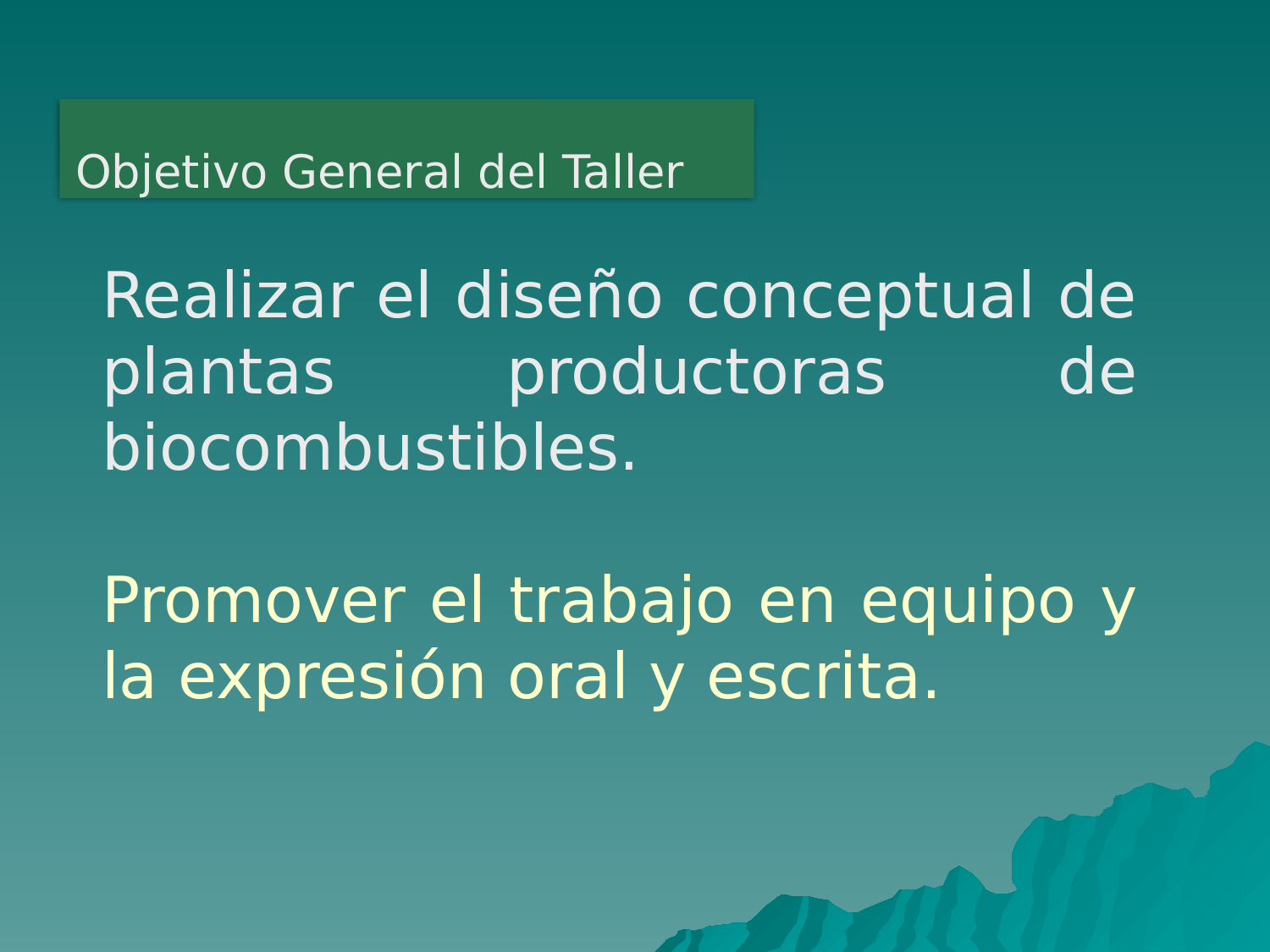

Objetivo General del Taller
  Proceso en Estudio
Realizar el diseño conceptual de plantas productoras de biocombustibles.

Promover el trabajo en equipo y la expresión oral y escrita.